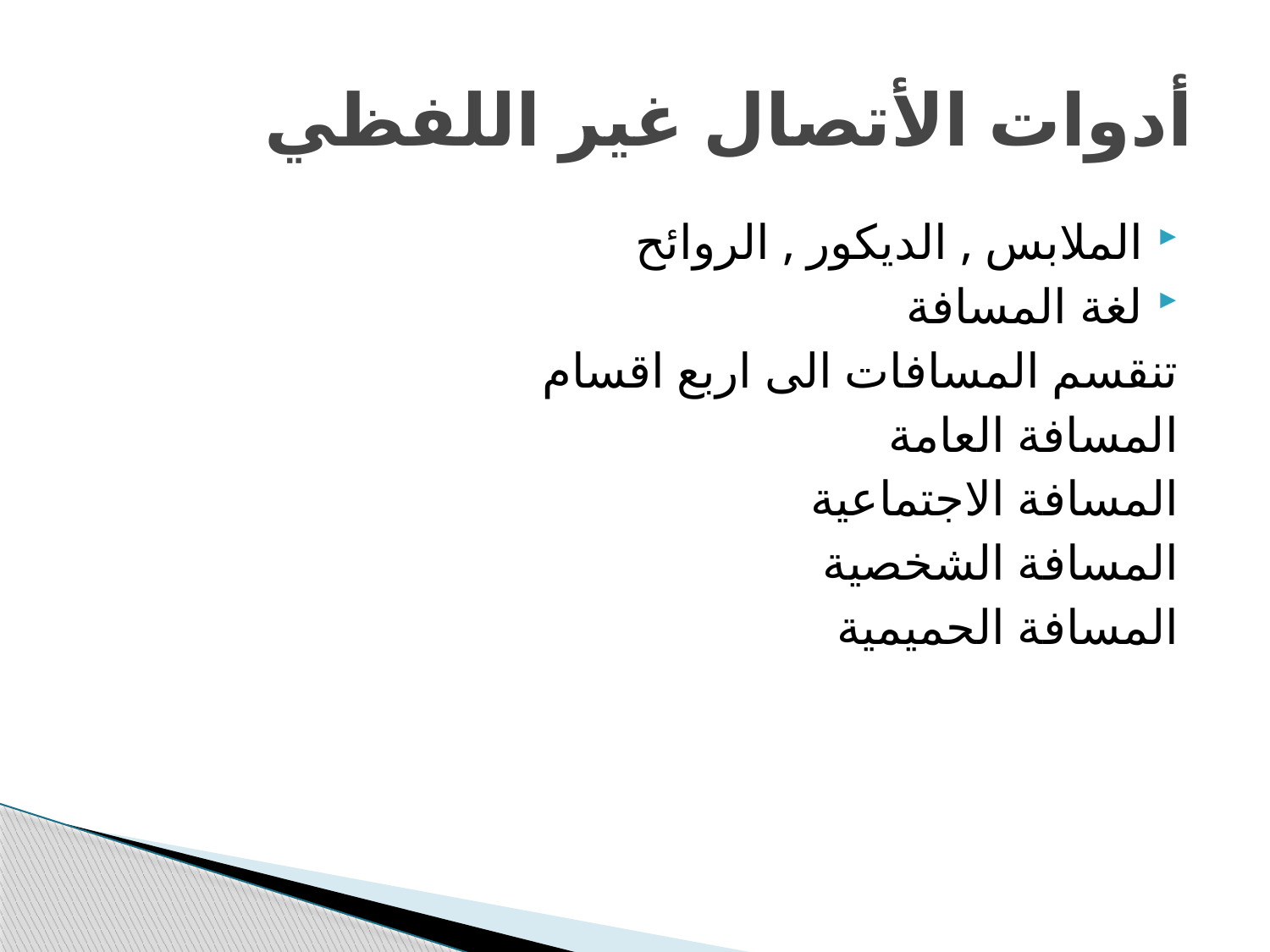

# أدوات الأتصال غير اللفظي
الملابس , الديكور , الروائح
لغة المسافة
تنقسم المسافات الى اربع اقسام
المسافة العامة
المسافة الاجتماعية
المسافة الشخصية
المسافة الحميمية